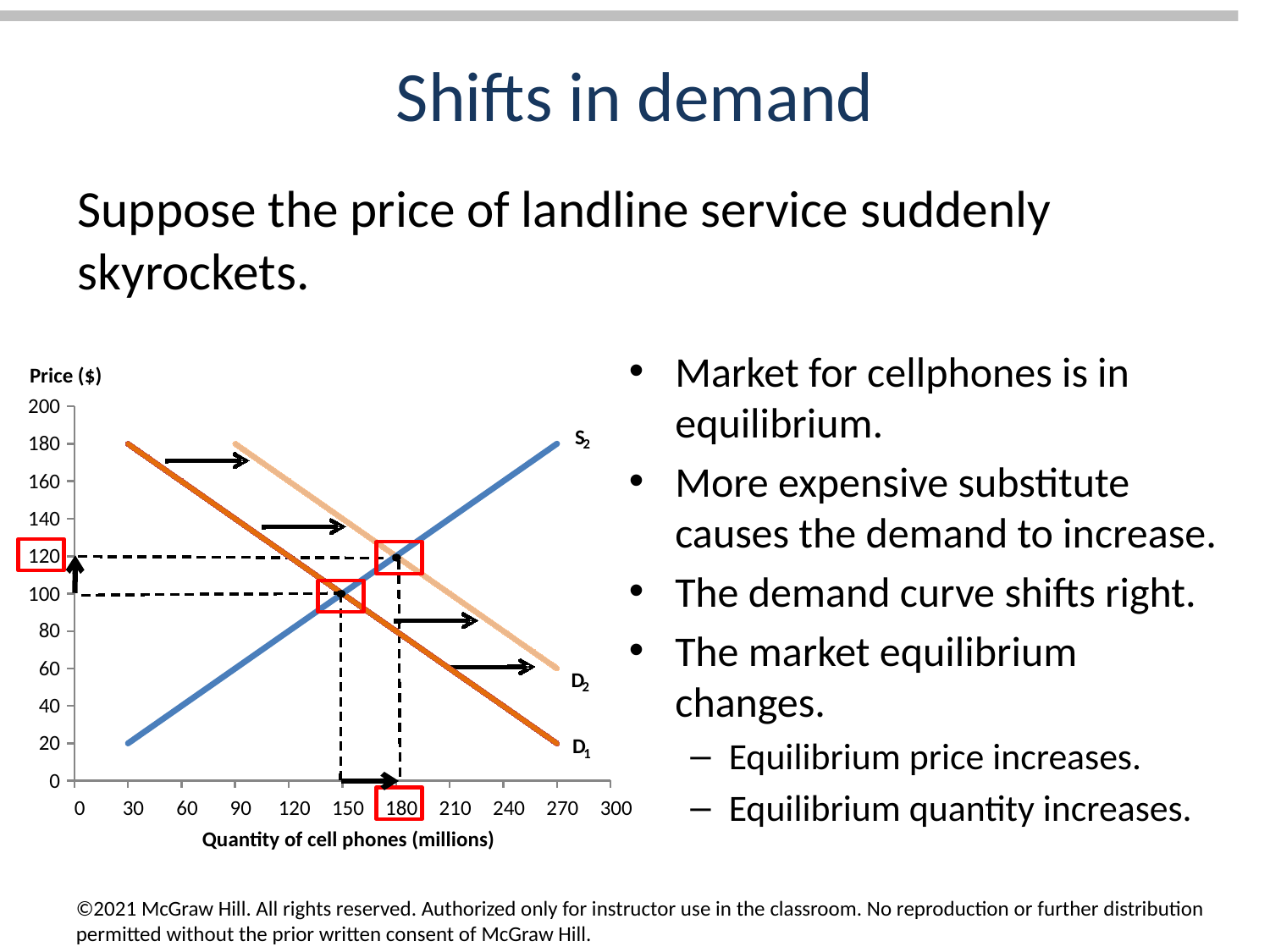

# Shifts in demand
Suppose the price of landline service suddenly skyrockets.
Market for cellphones is in equilibrium.
More expensive substitute causes the demand to increase.
The demand curve shifts right.
The market equilibrium changes.
Equilibrium price increases.
Equilibrium quantity increases.

Price ($)
200

S
180
2

160
140
120
100

80
60
40
20
D
1
0

0
30
60
90
120
150
180
210
240
270
300
Quantity of cell phones (millions)

D
2